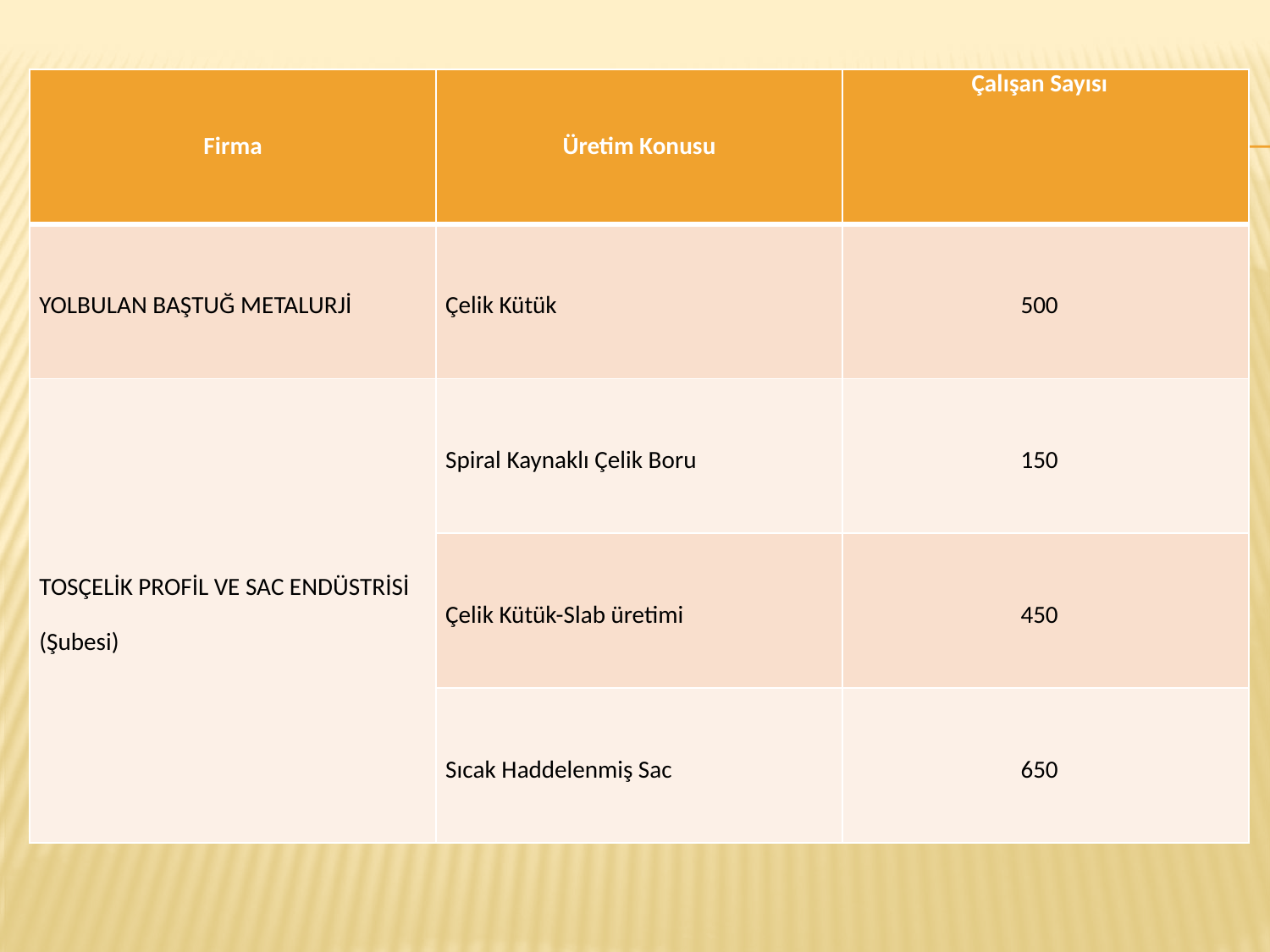

| Firma | Üretim Konusu | Çalışan Sayısı |
| --- | --- | --- |
| YOLBULAN BAŞTUĞ METALURJİ | Çelik Kütük | 500 |
| TOSÇELİK PROFİL VE SAC ENDÜSTRİSİ (Şubesi) | Spiral Kaynaklı Çelik Boru | 150 |
|  | Çelik Kütük-Slab üretimi | 450 |
|  | Sıcak Haddelenmiş Sac | 650 |